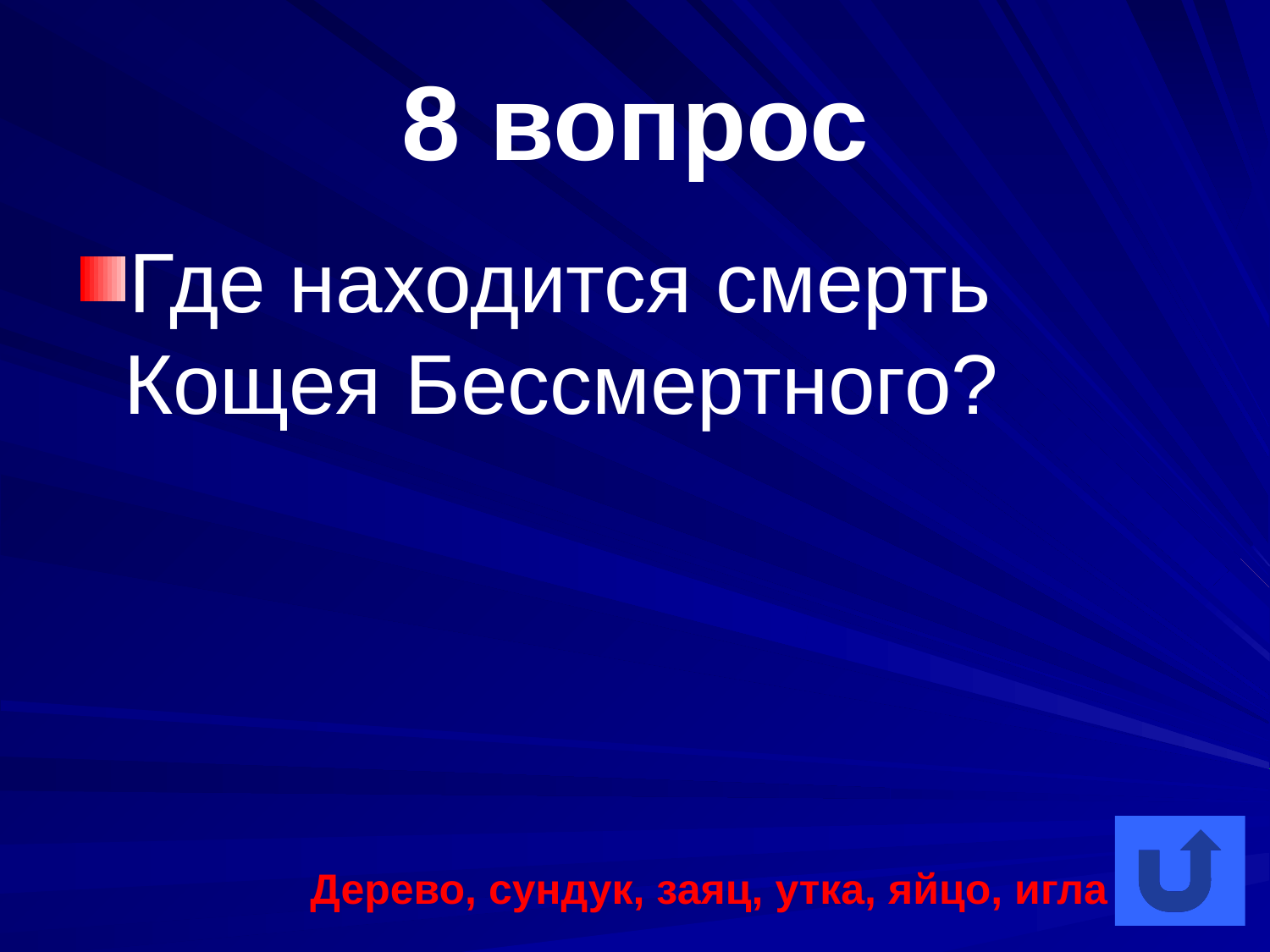

# 8 вопрос
Где находится смерть Кощея Бессмертного?

Дерево, сундук, заяц, утка, яйцо, игла